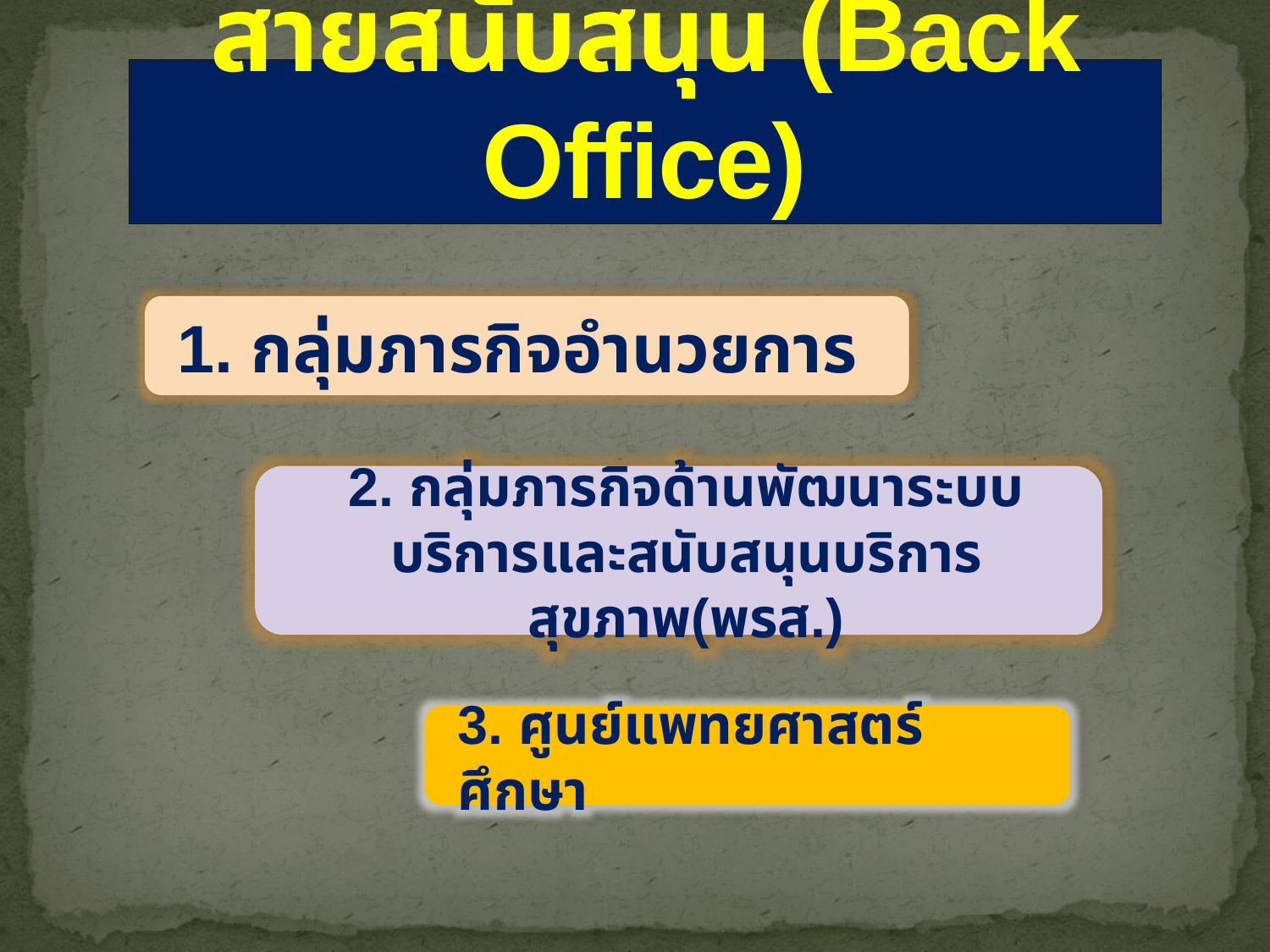

# สายสนับสนุน (Back Office)
1.  กลุ่มภารกิจอำนวยการ
2. กลุ่มภารกิจด้านพัฒนาระบบบริการและสนับสนุนบริการสุขภาพ(พรส.)
3. ศูนย์แพทยศาสตร์ศึกษา